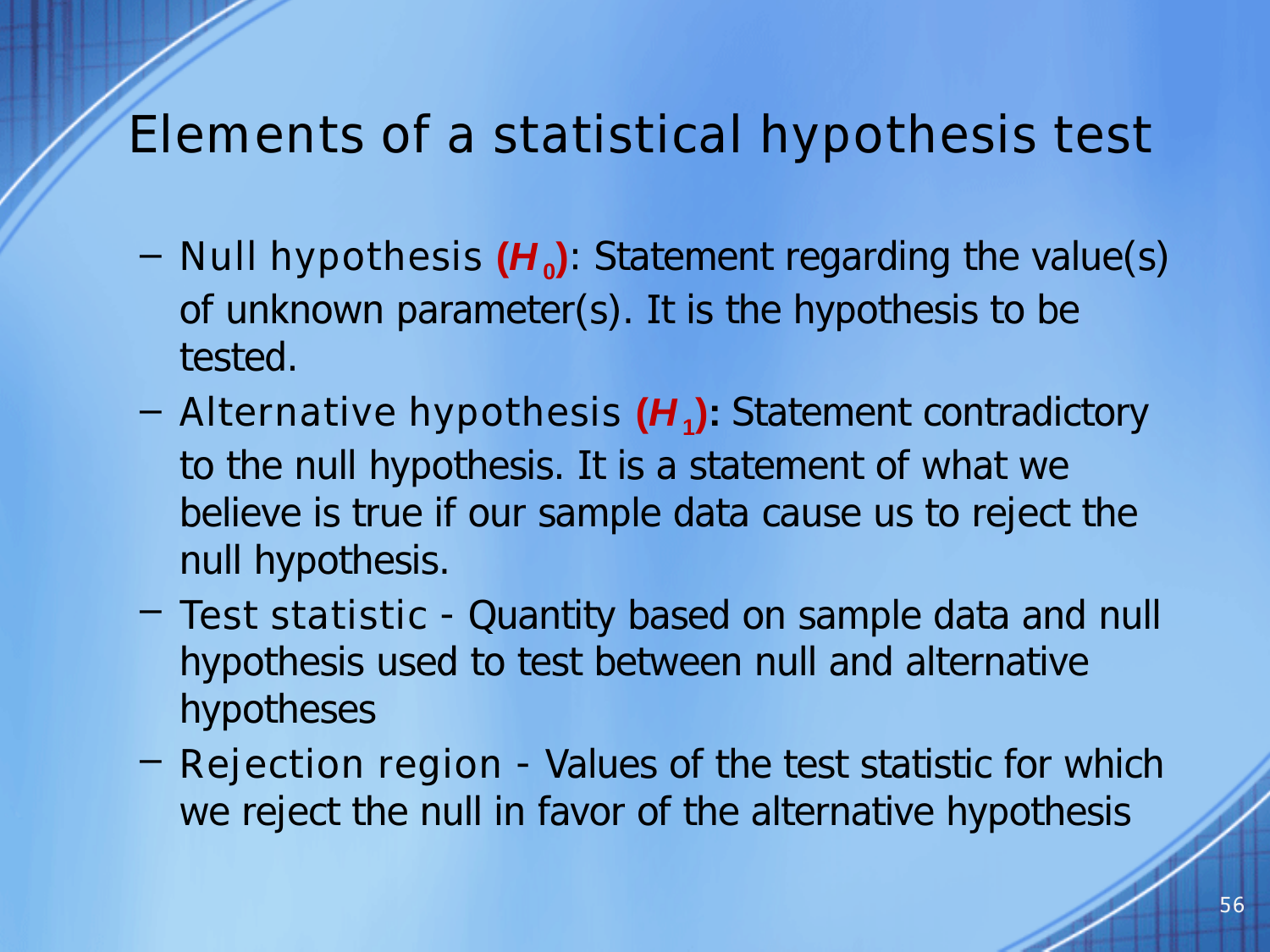

# Elements of a statistical hypothesis test

Null hypothesis (H 0): Statement regarding the value(s) of unknown parameter(s). It is the hypothesis to be tested.
Alternative hypothesis (H 1): Statement contradictory to the null hypothesis. It is a statement of what we believe is true if our sample data cause us to reject the null hypothesis.
Test statistic - Quantity based on sample data and null hypothesis used to test between null and alternative hypotheses
Rejection region - Values of the test statistic for which we reject the null in favor of the alternative hypothesis

56